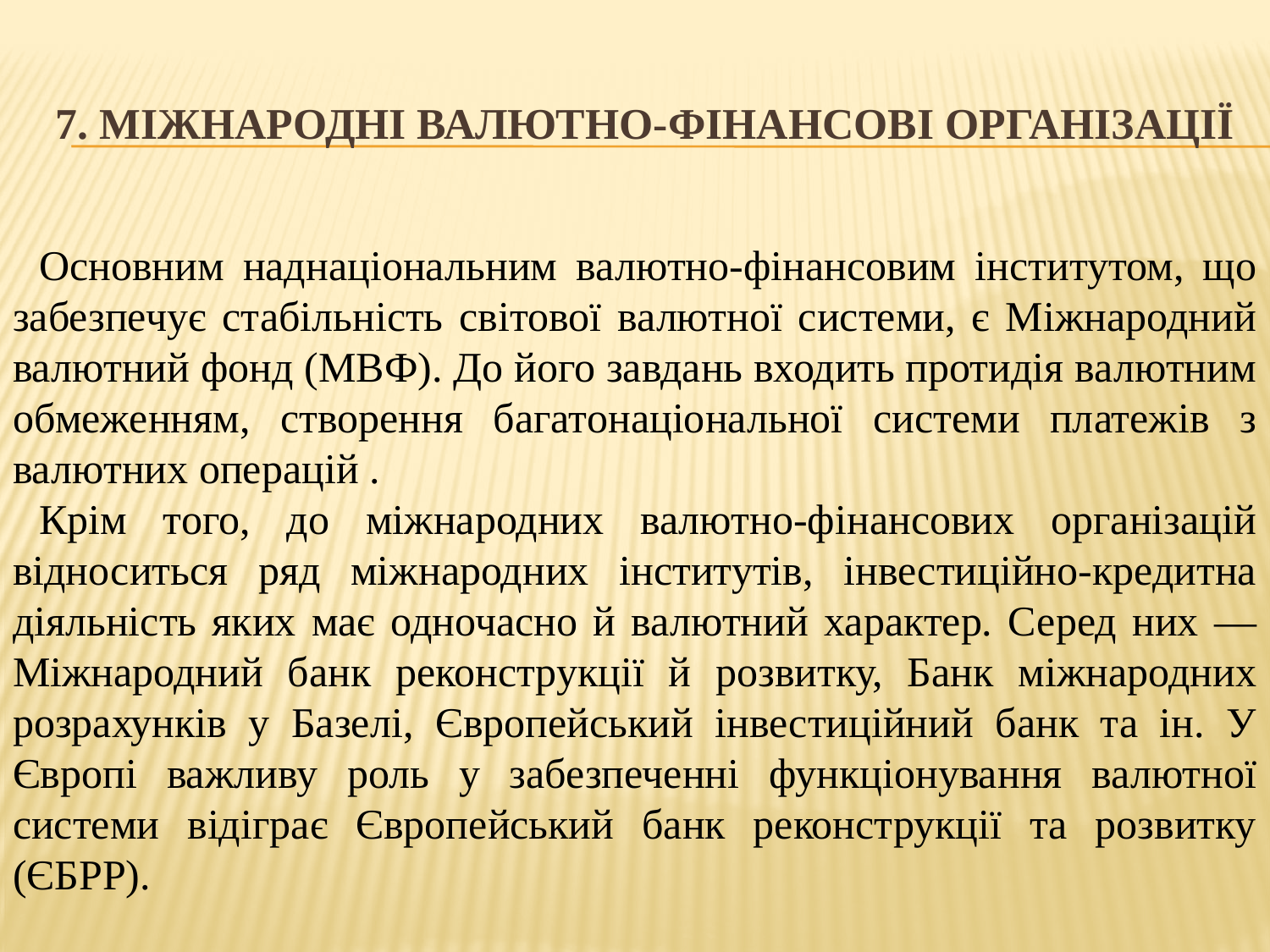

# 7. Міжнародні валютно-фінансові організації
Основним наднаціональним валютно-фінансовим інститутом, що забезпечує стабільність світової валютної системи, є Міжнародний валютний фонд (МВФ). До його завдань входить протидія валютним обмеженням, створення багатонаціональної системи платежів з валютних операцій .
Крім того, до міжнародних валютно-фінансових організацій відноситься ряд міжнародних інститутів, інвестиційно-кредитна діяльність яких має одночасно й валютний характер. Серед них — Міжнародний банк реконструкції й розвитку, Банк міжнародних розрахунків у Базелі, Європейський інвестиційний банк та ін. У Європі важливу роль у забезпеченні функціонування валютної системи відіграє Європейський банк реконструкції та розвитку (ЄБРР).